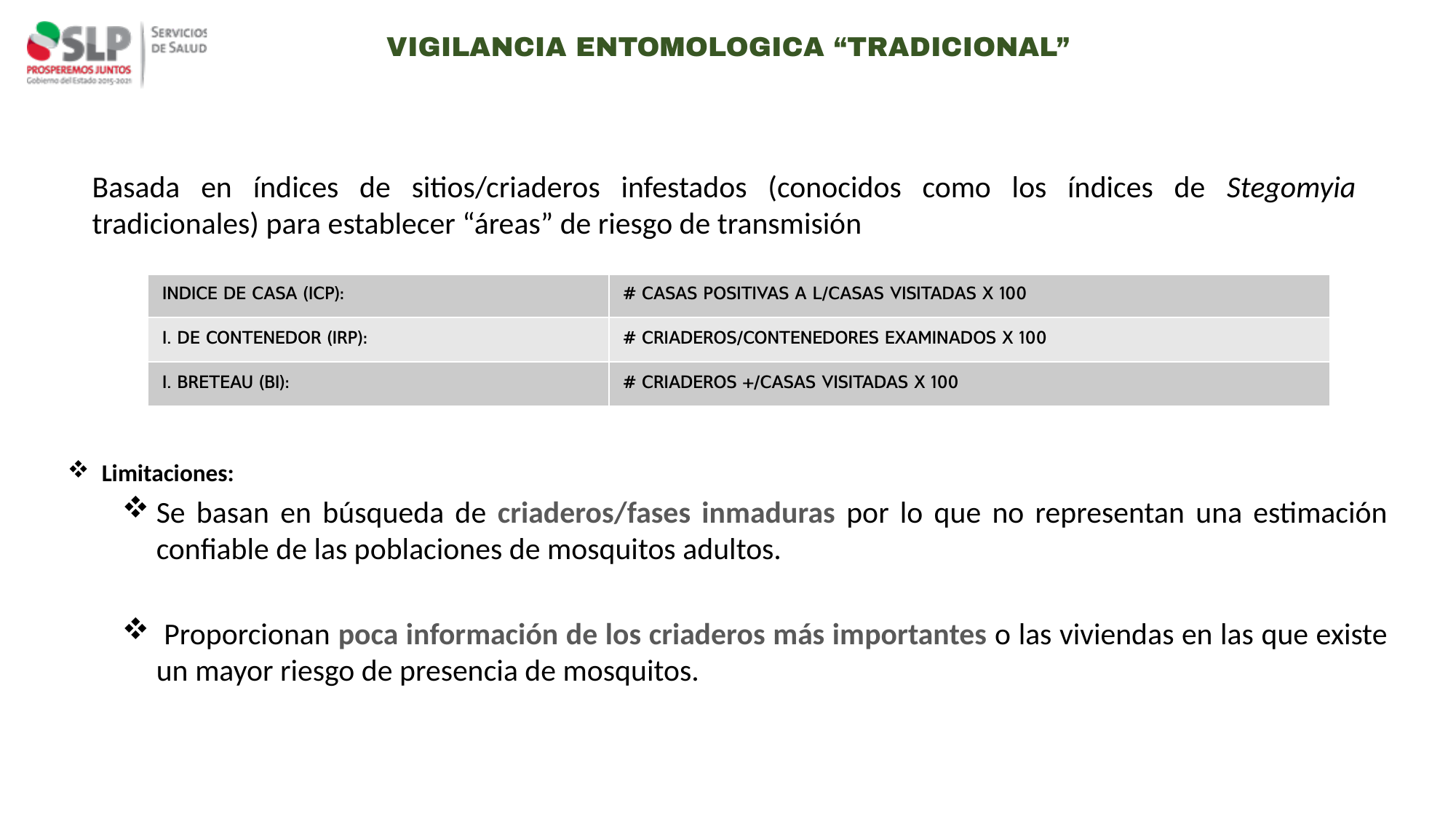

VIGILANCIA ENTOMOLOGICA “TRADICIONAL”
Basada en índices de sitios/criaderos infestados (conocidos como los índices de Stegomyia tradicionales) para establecer “áreas” de riesgo de transmisión

| INDICE DE CASA (ICP): | # CASAS POSITIVAS A L/CASAS VISITADAS X 100 |
| --- | --- |
| I. DE CONTENEDOR (IRP): | # CRIADEROS/CONTENEDORES EXAMINADOS X 100 |
| I. BRETEAU (BI): | # CRIADEROS +/CASAS VISITADAS X 100 |
Limitaciones:
Se basan en búsqueda de criaderos/fases inmaduras por lo que no representan una estimación confiable de las poblaciones de mosquitos adultos.

 Proporcionan poca información de los criaderos más importantes o las viviendas en las que existe un mayor riesgo de presencia de mosquitos.